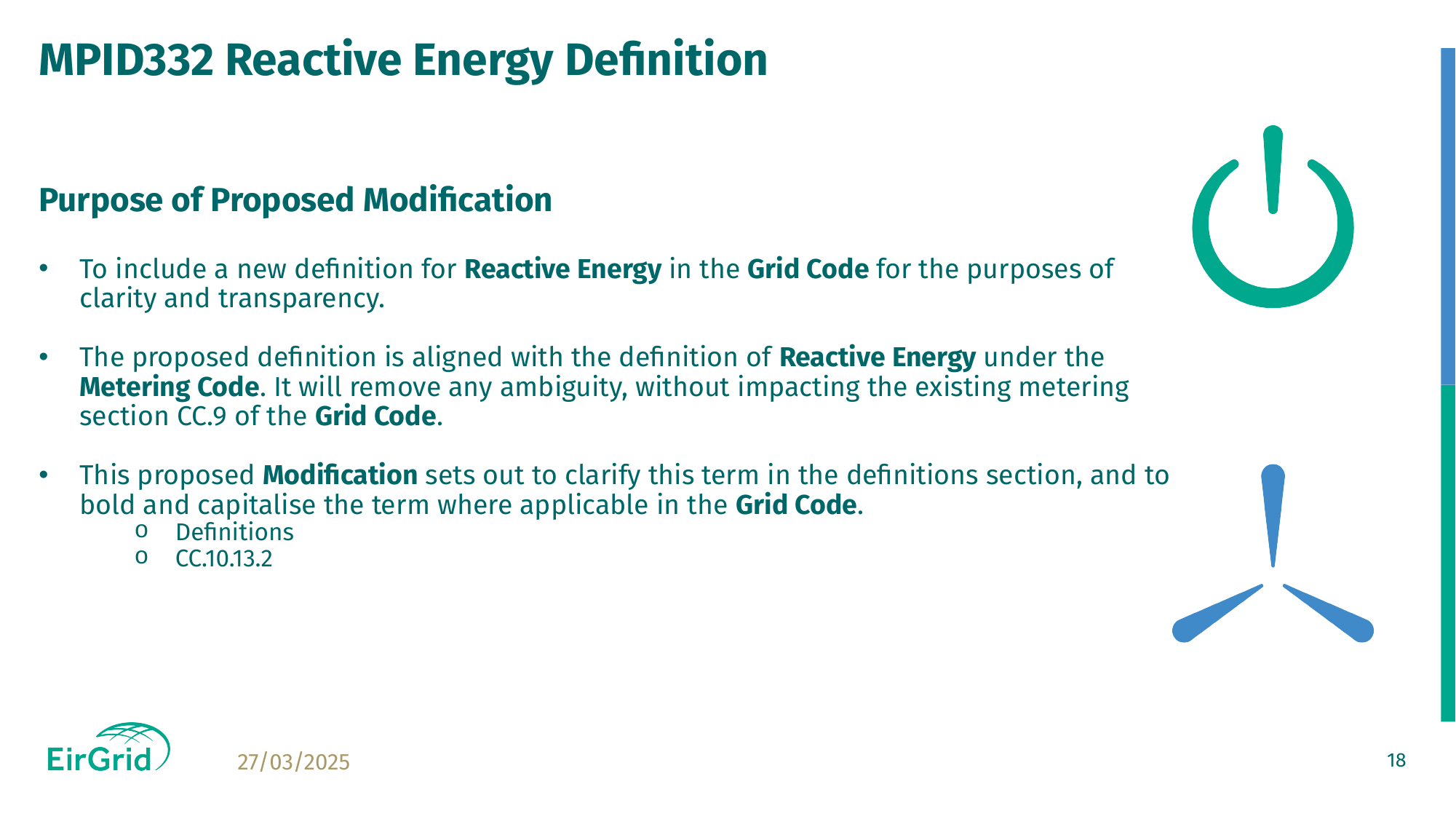

# MPID332 Reactive Energy Definition
Purpose of Proposed Modification

To include a new definition for Reactive Energy in the Grid Code for the purposes of clarity and transparency.

The proposed definition is aligned with the definition of Reactive Energy under the Metering Code. It will remove any ambiguity, without impacting the existing metering section CC.9 of the Grid Code.

This proposed Modification sets out to clarify this term in the definitions section, and to bold and capitalise the term where applicable in the Grid Code.
Definitions
CC.10.13.2
18
27/03/2025